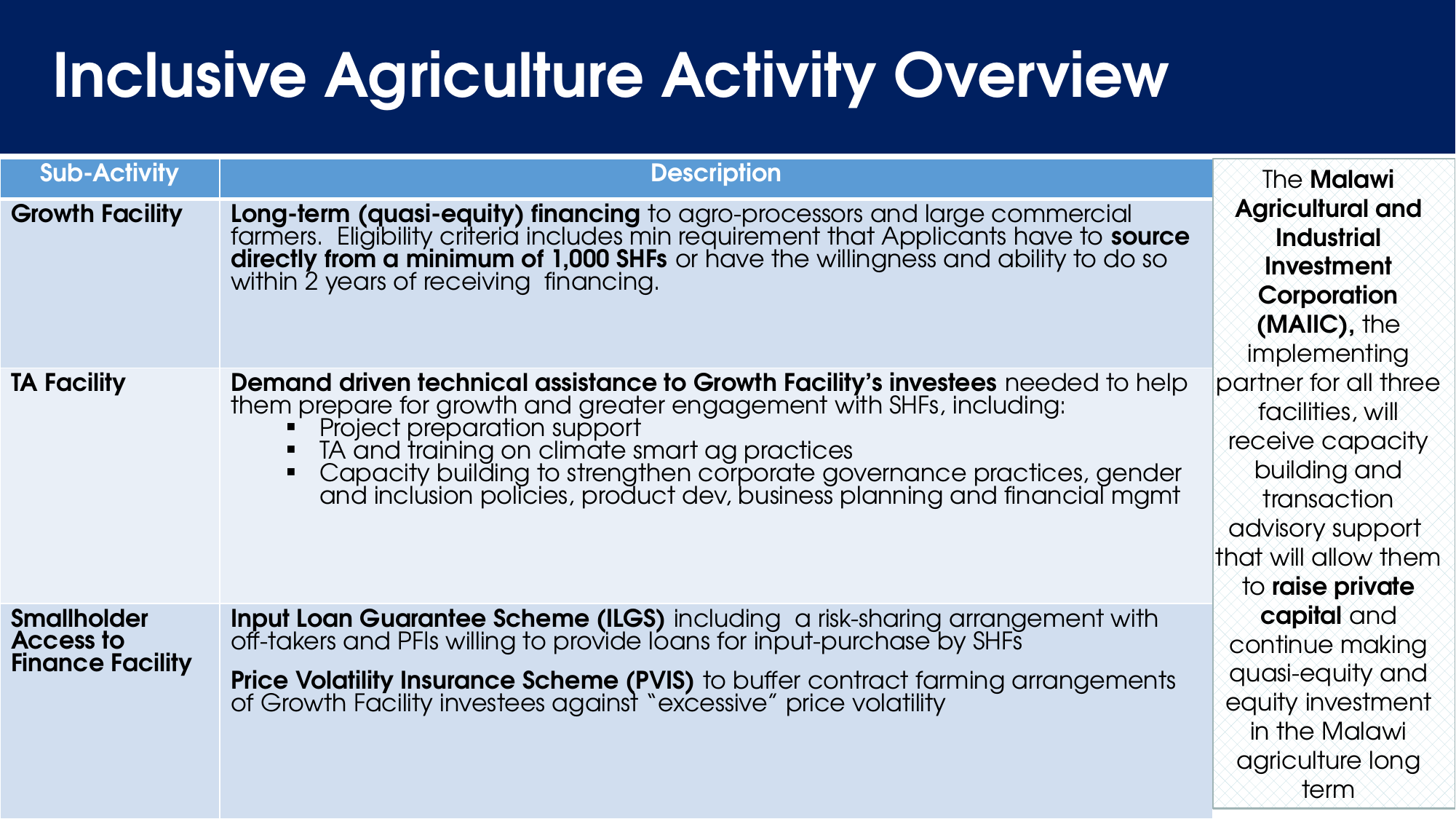

# Inclusive Agriculture Activity Overview
| Sub-Activity | Description |
| --- | --- |
| Growth Facility | Long-term (quasi-equity) financing to agro-processors and large commercial farmers. Eligibility criteria includes min requirement that Applicants have to source directly from a minimum of 1,000 SHFs or have the willingness and ability to do so within 2 years of receiving financing. |
| TA Facility | Demand driven technical assistance to Growth Facility’s investees needed to help them prepare for growth and greater engagement with SHFs, including: Project preparation support TA and training on climate smart ag practices Capacity building to strengthen corporate governance practices, gender and inclusion policies, product dev, business planning and financial mgmt |
| Smallholder Access to Finance Facility | Input Loan Guarantee Scheme (ILGS) including a risk-sharing arrangement with off-takers and PFIs willing to provide loans for input-purchase by SHFs Price Volatility Insurance Scheme (PVIS) to buffer contract farming arrangements of Growth Facility investees against “excessive” price volatility |
The Malawi Agricultural and Industrial Investment Corporation (MAIIC), the implementing partner for all three facilities, will receive capacity building and transaction advisory support  that will allow them to raise private capital and continue making quasi-equity and equity investment in the Malawi agriculture long term